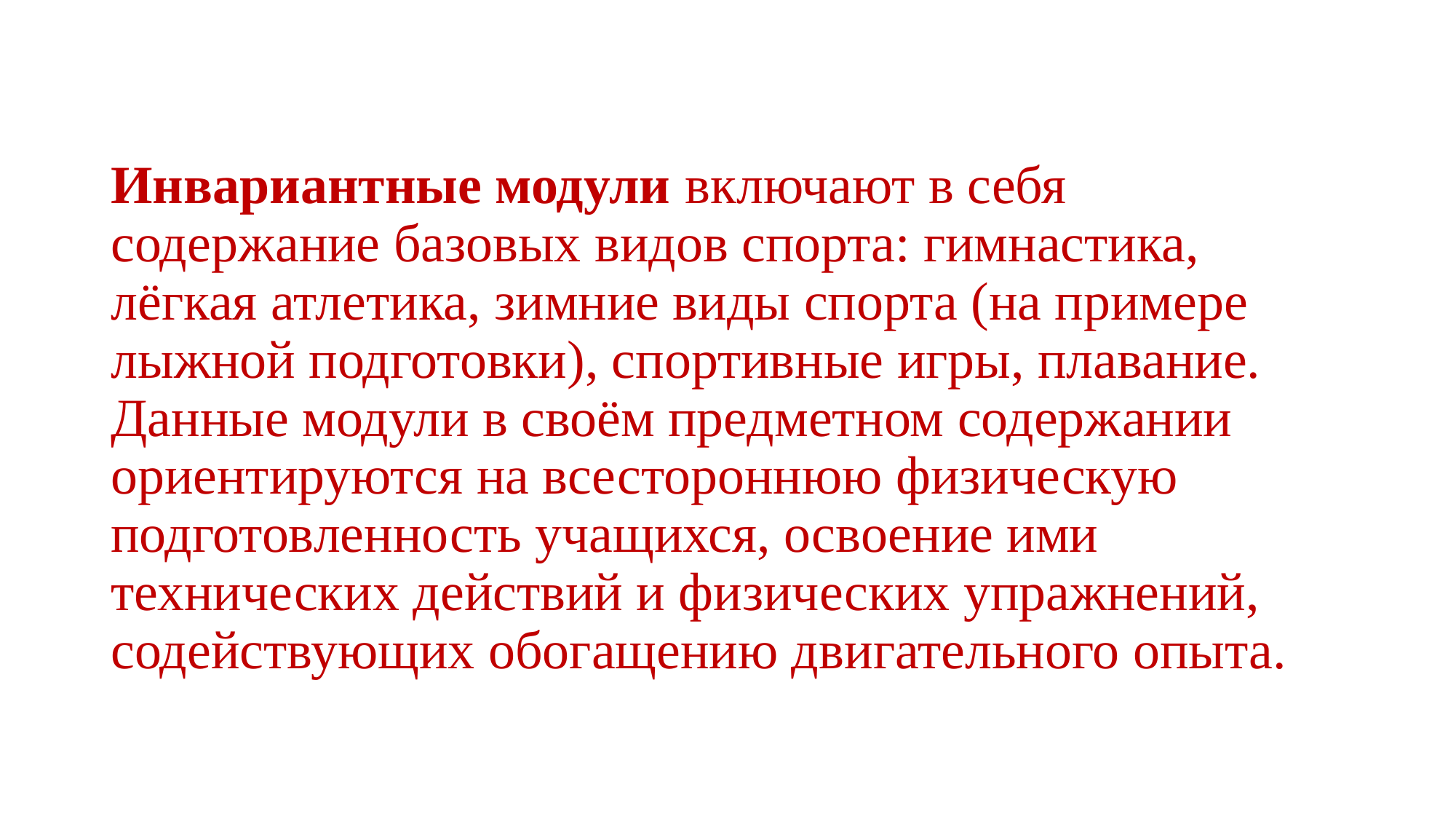

# Инвариантные модули включают в себя содержание базовых видов спорта: гимнастика, лёгкая атлетика, зимние виды спорта (на примере лыжной подготовки), спортивные игры, плавание. Данные модули в своём предметном содержании ориентируются на всестороннюю физическую подготовленность учащихся, освоение ими технических действий и физических упражнений, содействующих обогащению двигательного опыта.